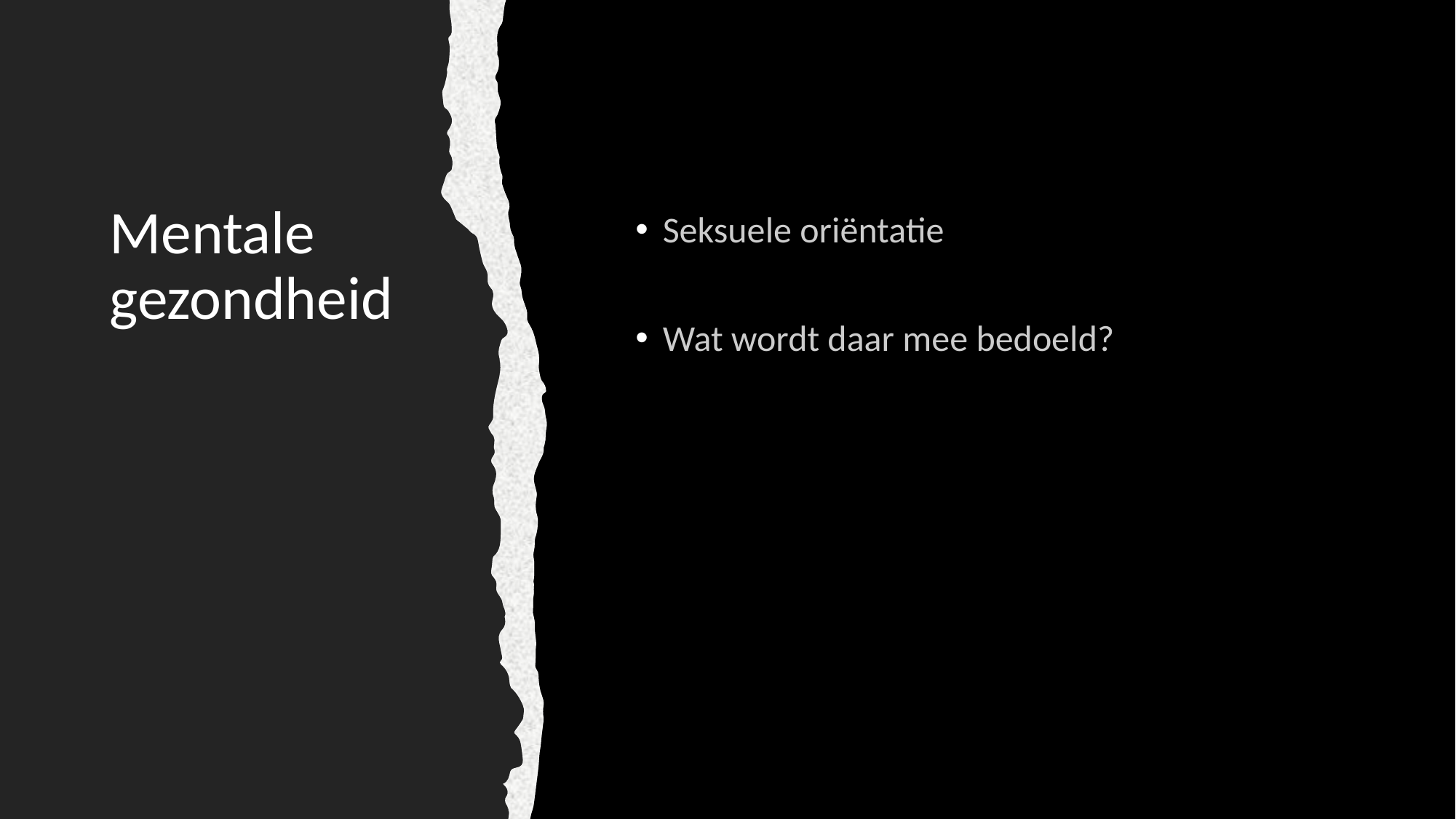

# Mentale gezondheid
Seksuele oriëntatie

Wat wordt daar mee bedoeld?